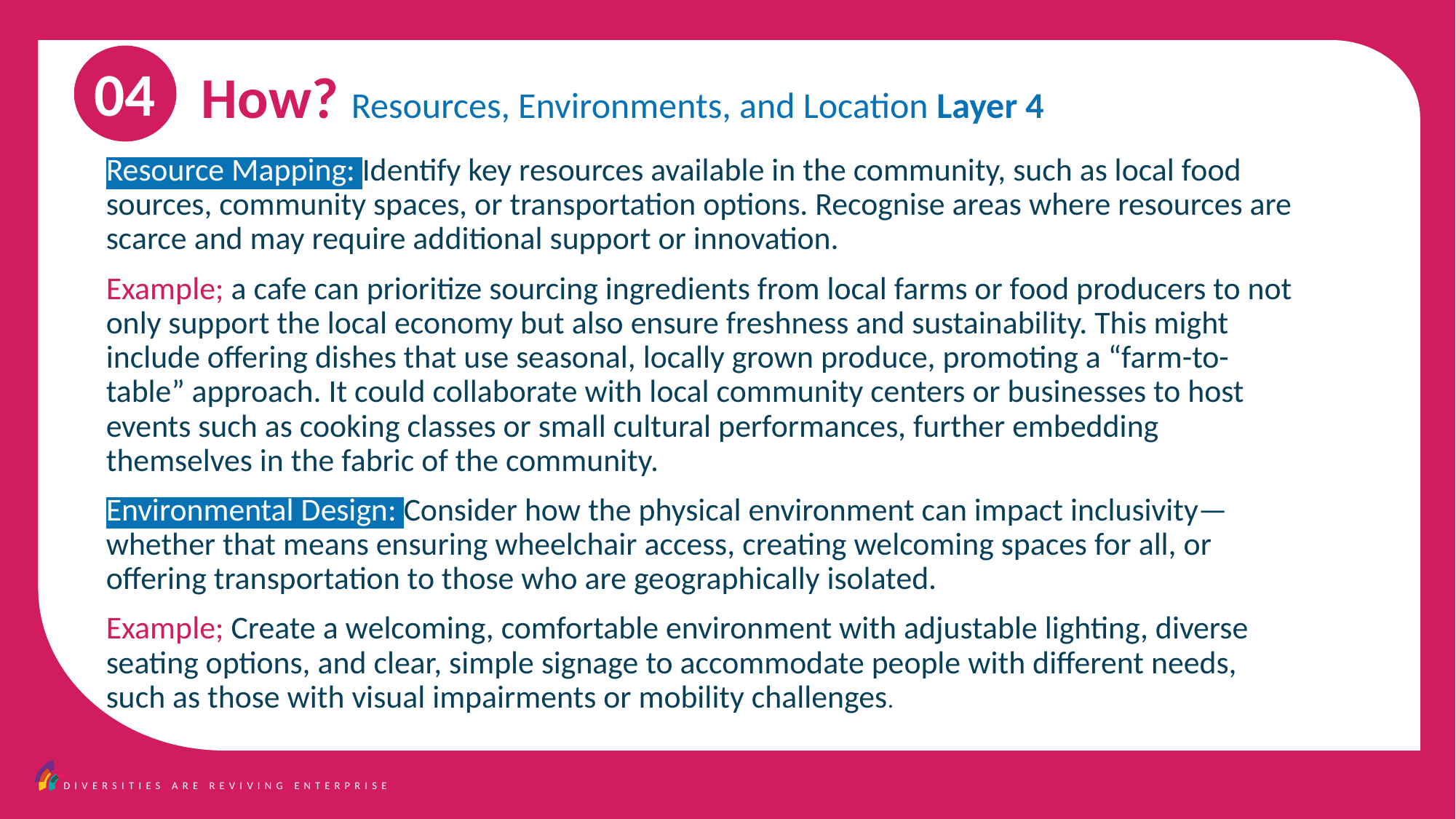

04
How? Resources, Environments, and Location Layer 4
Resource Mapping: Identify key resources available in the community, such as local food sources, community spaces, or transportation options. Recognise areas where resources are scarce and may require additional support or innovation.
Example; a cafe can prioritize sourcing ingredients from local farms or food producers to not only support the local economy but also ensure freshness and sustainability. This might include offering dishes that use seasonal, locally grown produce, promoting a “farm-to-table” approach. It could collaborate with local community centers or businesses to host events such as cooking classes or small cultural performances, further embedding themselves in the fabric of the community.
Environmental Design: Consider how the physical environment can impact inclusivity—whether that means ensuring wheelchair access, creating welcoming spaces for all, or offering transportation to those who are geographically isolated.
Example; Create a welcoming, comfortable environment with adjustable lighting, diverse seating options, and clear, simple signage to accommodate people with different needs, such as those with visual impairments or mobility challenges.